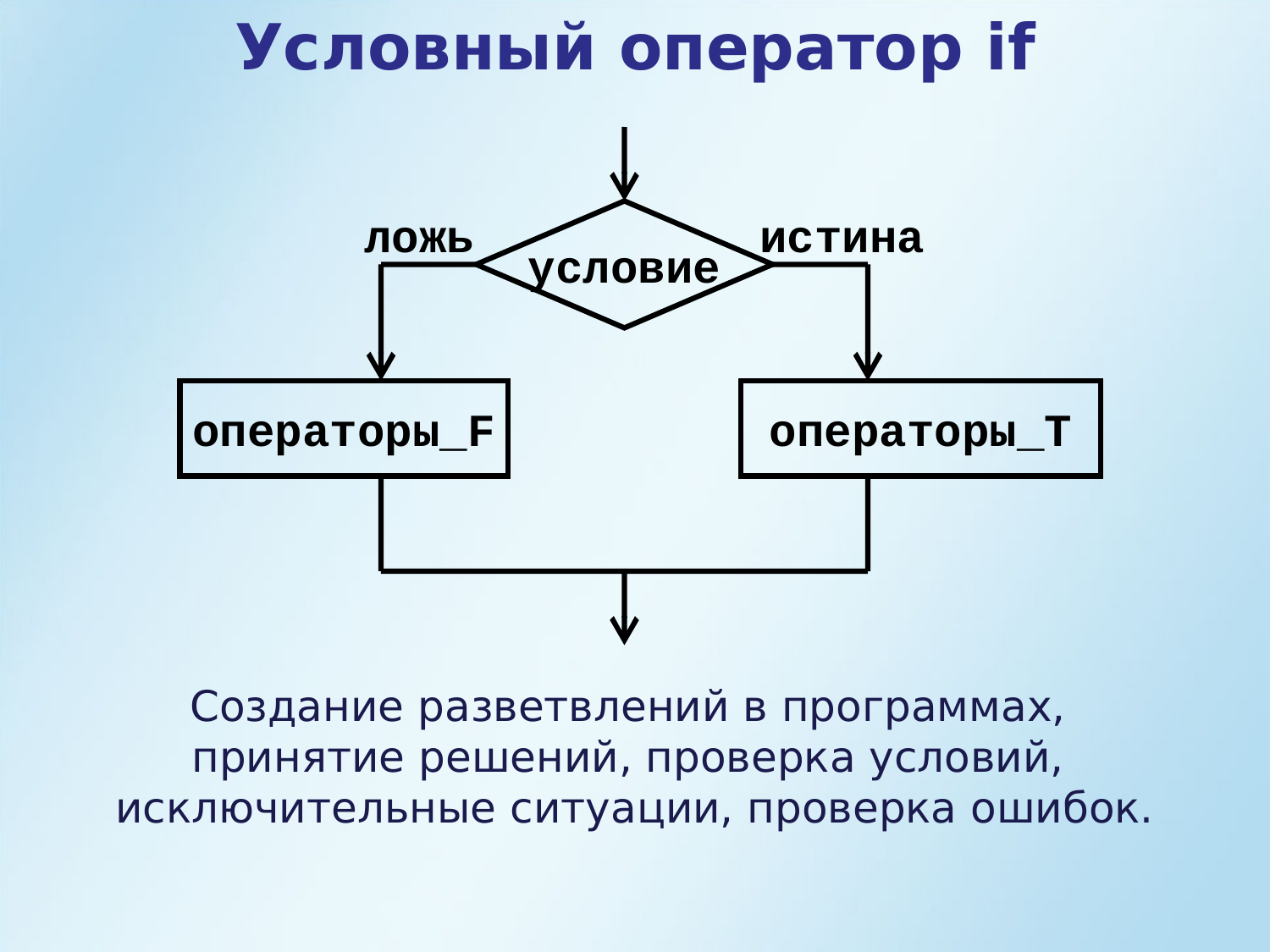

Условный оператор if

ложь
условие
истина

операторы_F
операторы_T

Создание разветвлений в программах,
принятие решений, проверка условий,
исключительные ситуации, проверка ошибок.